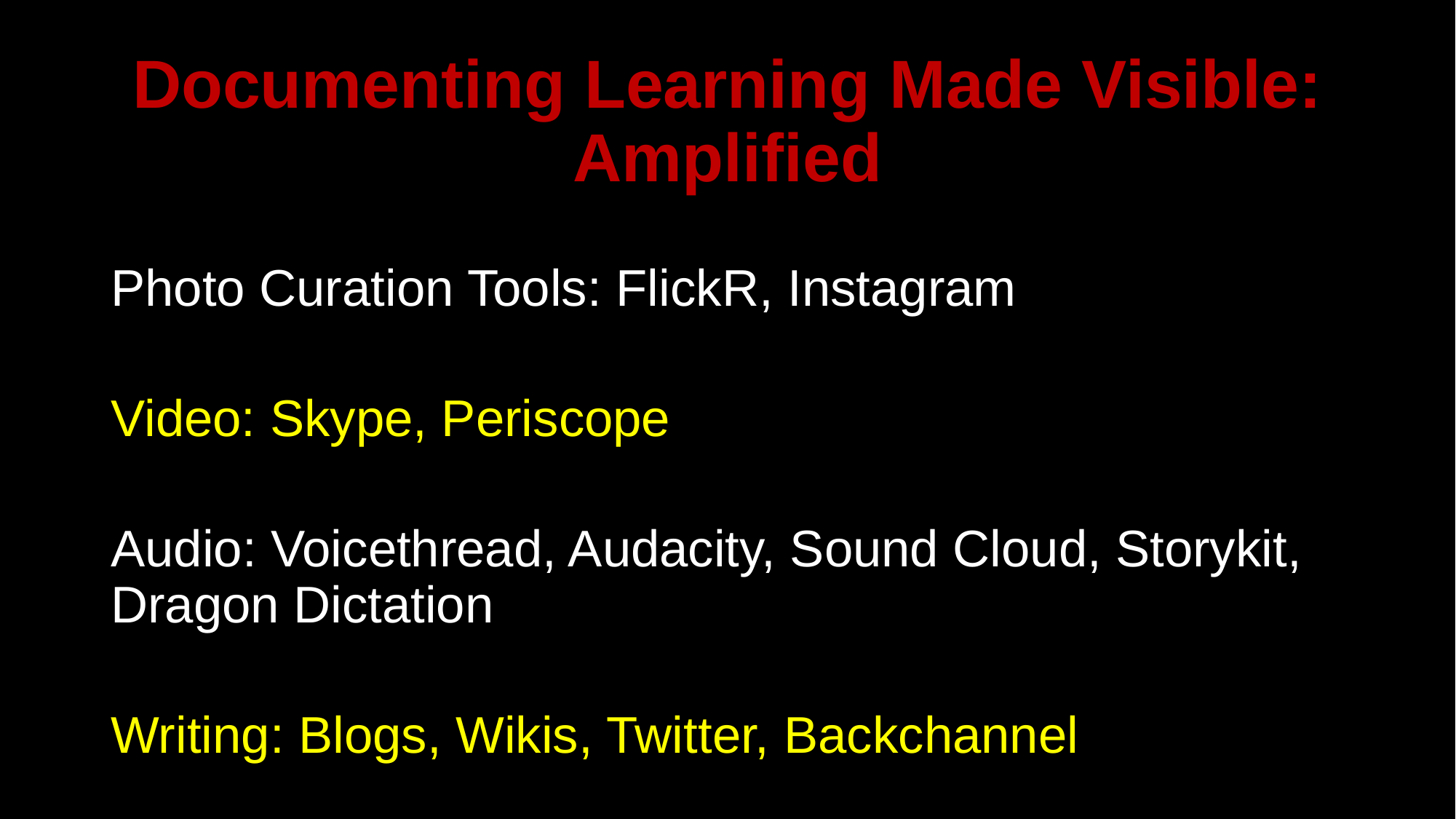

# Documenting Learning Made Visible: Amplified
Photo Curation Tools: FlickR, Instagram

Video: Skype, Periscope

Audio: Voicethread, Audacity, Sound Cloud, Storykit, Dragon Dictation

Writing: Blogs, Wikis, Twitter, Backchannel